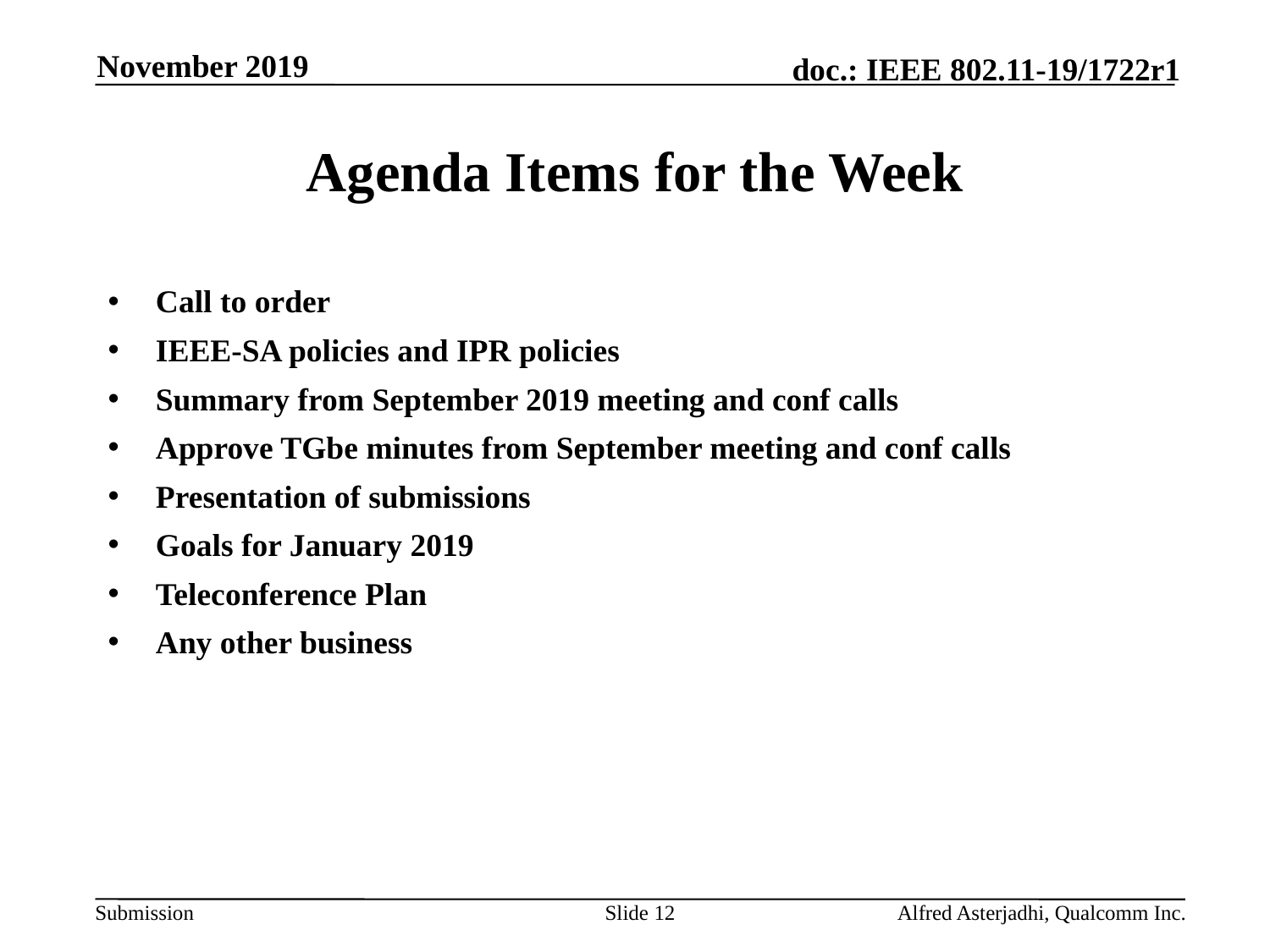

November 2019
# Agenda Items for the Week
Call to order
IEEE-SA policies and IPR policies
Summary from September 2019 meeting and conf calls
Approve TGbe minutes from September meeting and conf calls
Presentation of submissions
Goals for January 2019
Teleconference Plan
Any other business
Slide 12
Alfred Asterjadhi, Qualcomm Inc.